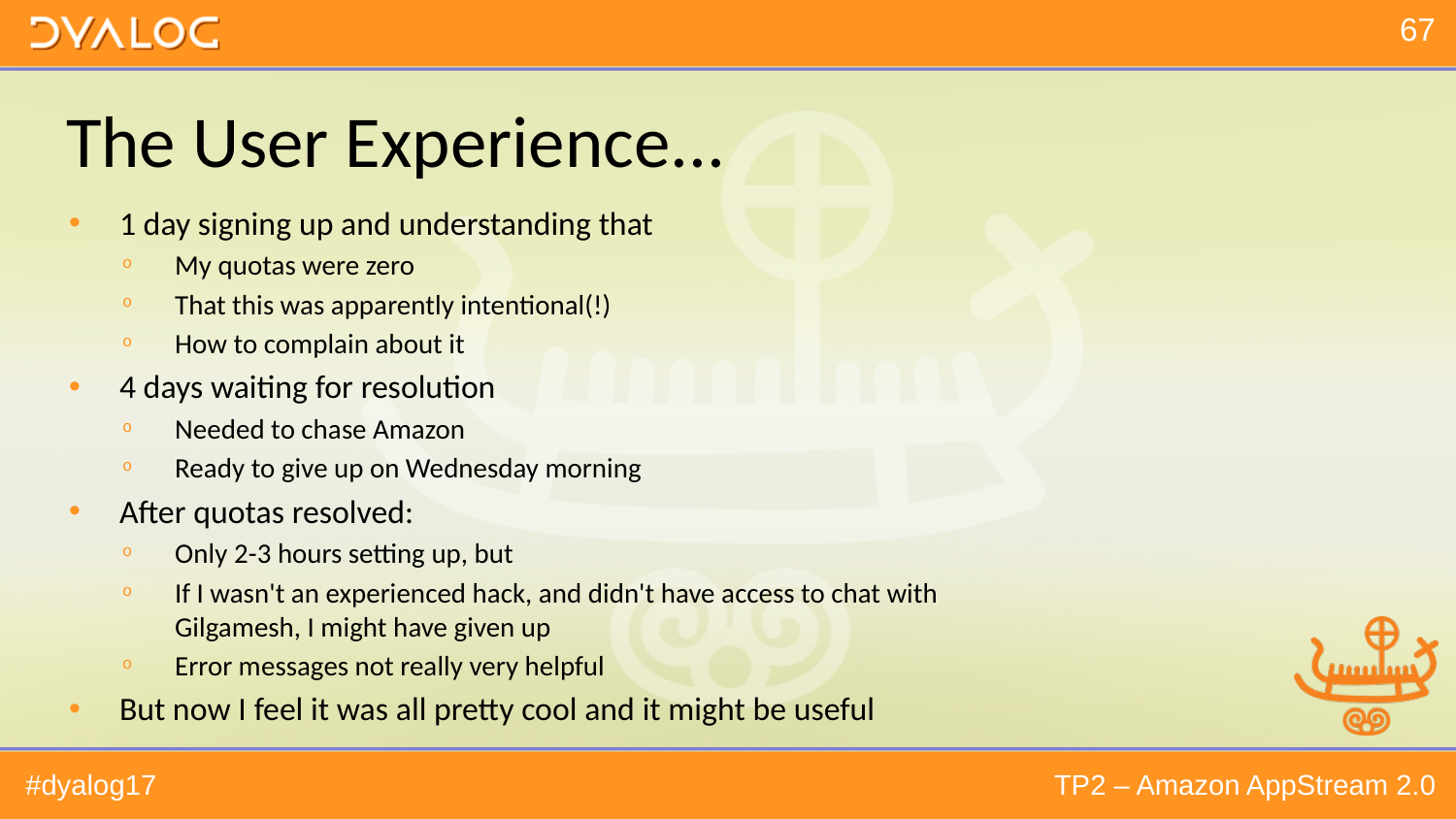

# The User Experience...

1 day signing up and understanding that
My quotas were zero
That this was apparently intentional(!)
How to complain about it
4 days waiting for resolution
Needed to chase Amazon
Ready to give up on Wednesday morning
After quotas resolved:
Only 2-3 hours setting up, but
If I wasn't an experienced hack, and didn't have access to chat with Gilgamesh, I might have given up
Error messages not really very helpful
But now I feel it was all pretty cool and it might be useful